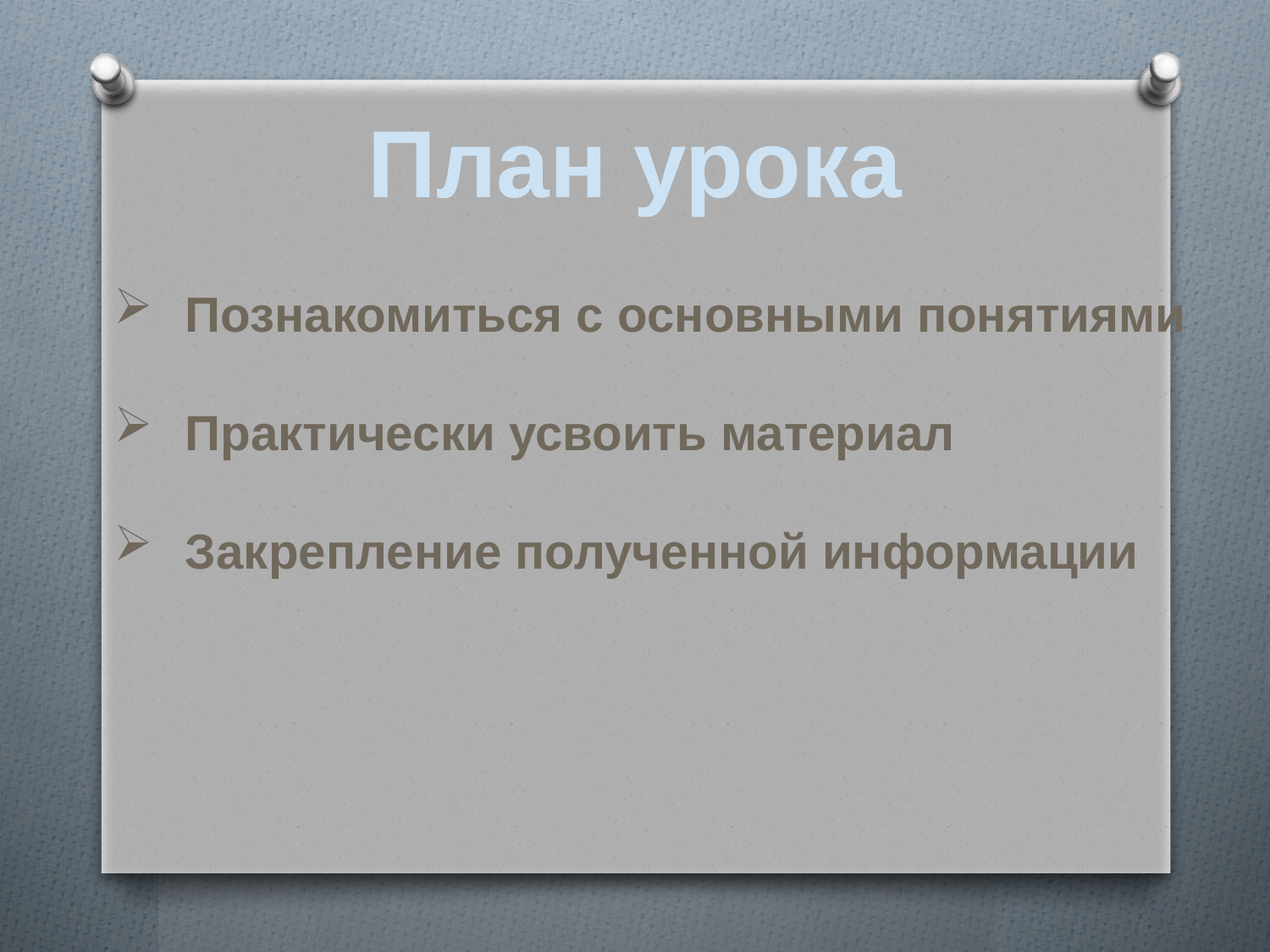

План урока
Познакомиться с основными понятиями

Практически усвоить материал

Закрепление полученной информации